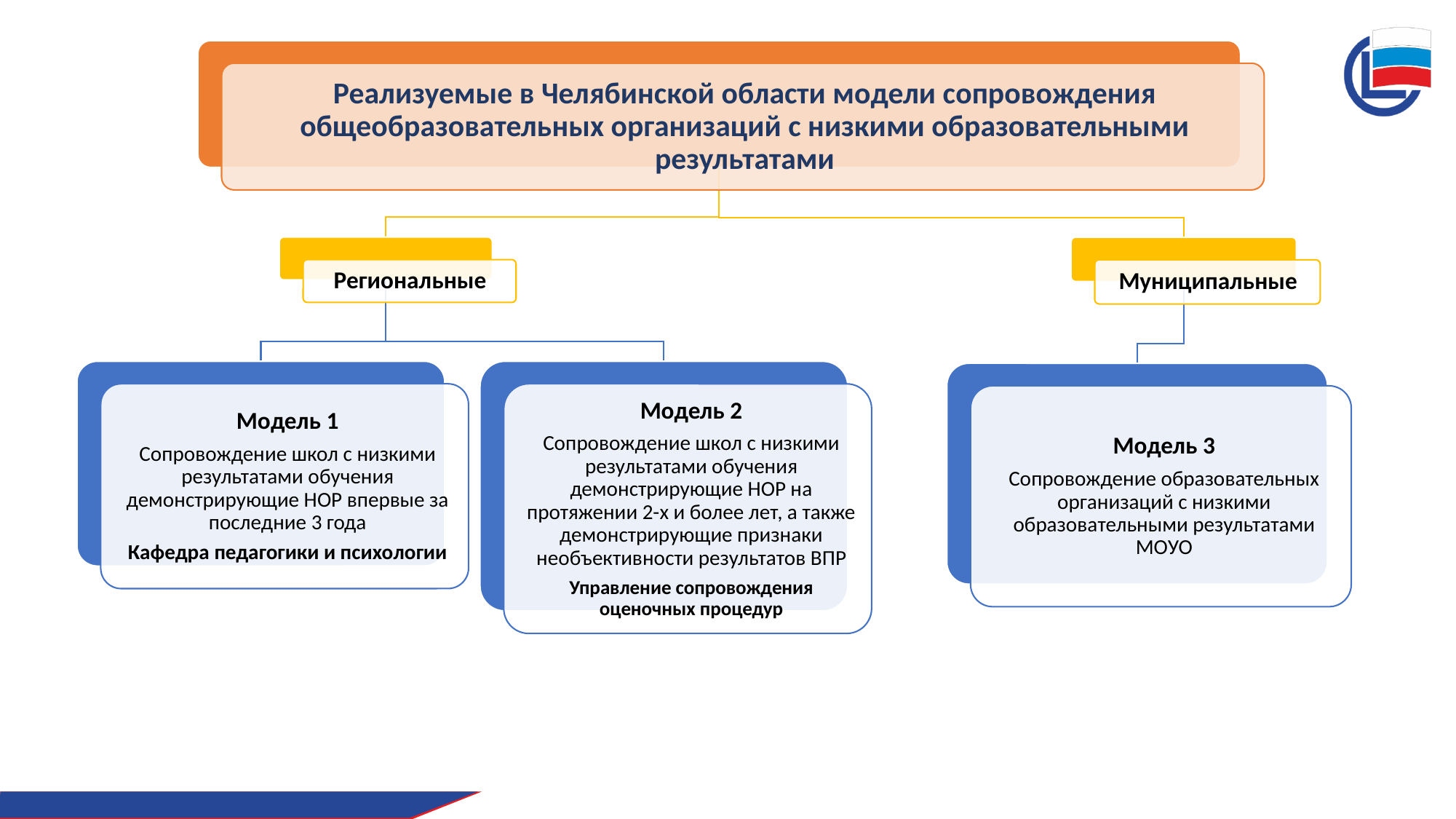

Реализуемые в Челябинской области модели сопровождения общеобразовательных организаций с низкими образовательными результатами
Региональные
Модель 1
Сопровождение школ с низкими результатами обучения демонстрирующие НОР впервые за последние 3 года
Кафедра педагогики и психологии
Модель 2
Сопровождение школ с низкими результатами обучения демонстрирующие НОР на протяжении 2-х и более лет, а также демонстрирующие признаки необъективности результатов ВПР
Управление сопровождения оценочных процедур
Муниципальные
Модель 3
Сопровождение образовательных организаций с низкими образовательными результатами МОУО